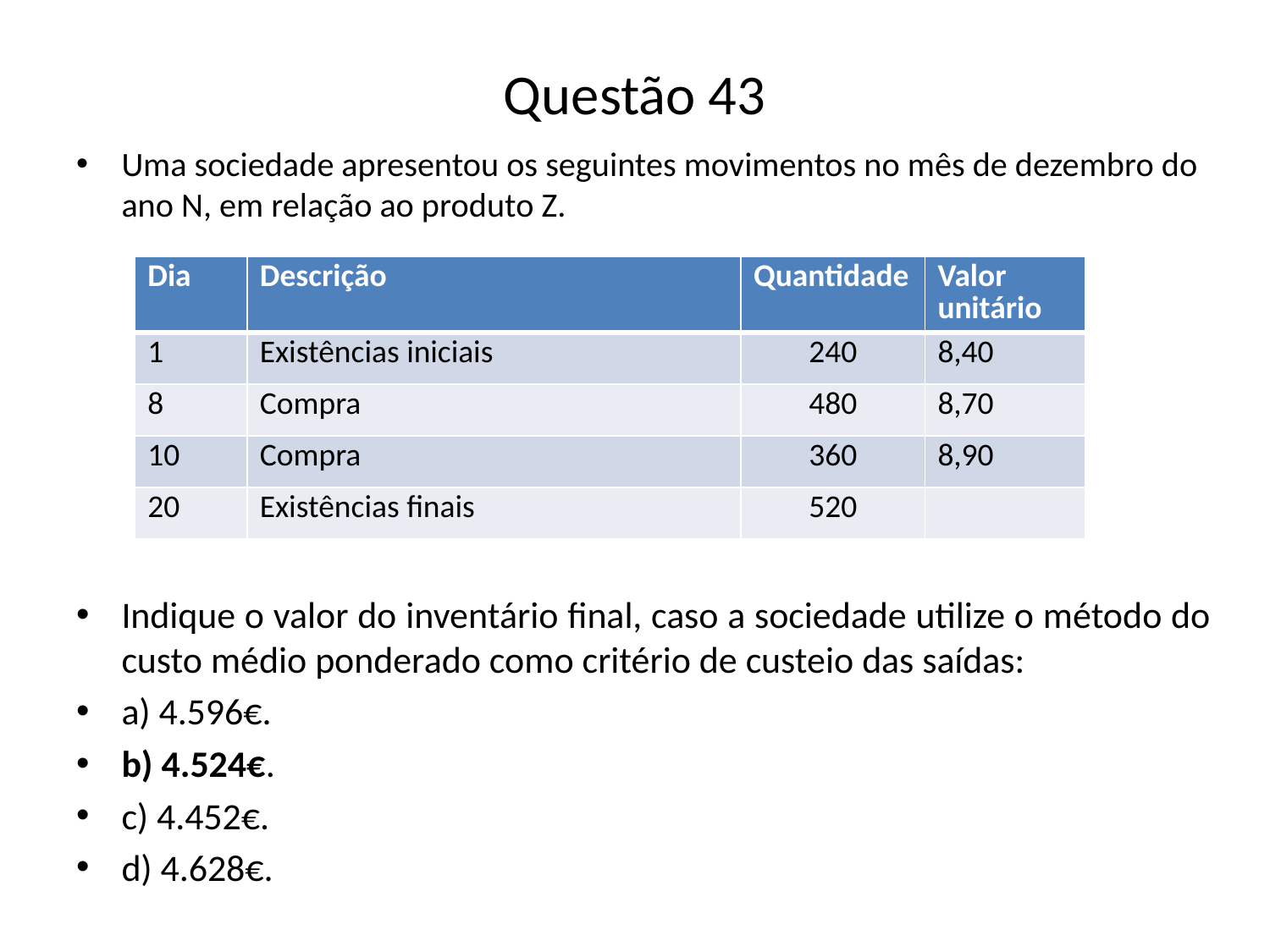

# Questão 43
Uma sociedade apresentou os seguintes movimentos no mês de dezembro do ano N, em relação ao produto Z.

Indique o valor do inventário final, caso a sociedade utilize o método do custo médio ponderado como critério de custeio das saídas:
a) 4.596€.
b) 4.524€.
c) 4.452€.
d) 4.628€.

| Dia | Descrição | Quantidade | Valor unitário |
| --- | --- | --- | --- |
| 1 | Existências iniciais | 240 | 8,40 |
| 8 | Compra | 480 | 8,70 |
| 10 | Compra | 360 | 8,90 |
| 20 | Existências finais | 520 |  |